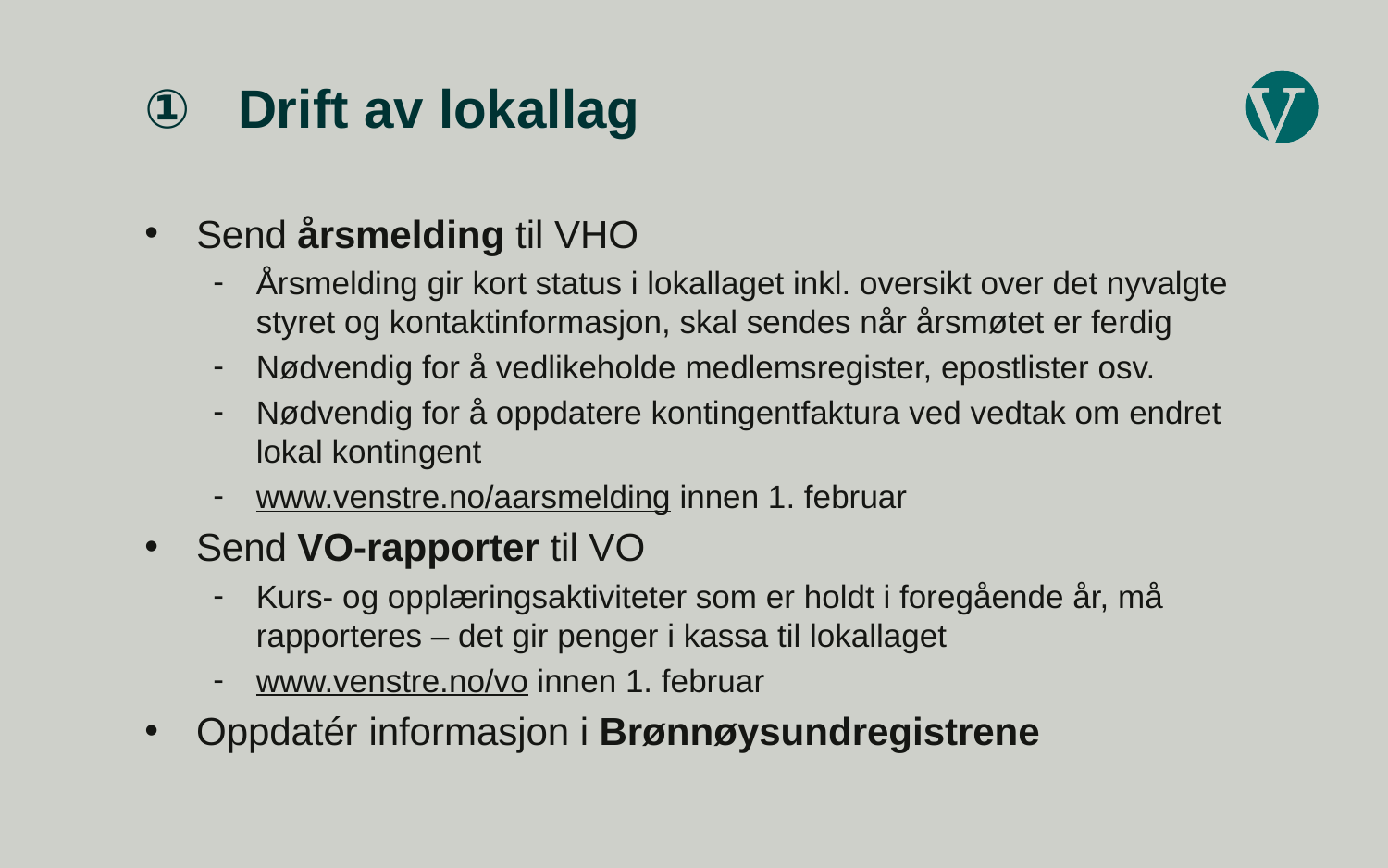

# Drift av lokallag
Send årsmelding til VHO
Årsmelding gir kort status i lokallaget inkl. oversikt over det nyvalgte styret og kontaktinformasjon, skal sendes når årsmøtet er ferdig
Nødvendig for å vedlikeholde medlemsregister, epostlister osv.
Nødvendig for å oppdatere kontingentfaktura ved vedtak om endret lokal kontingent
www.venstre.no/aarsmelding innen 1. februar
Send VO-rapporter til VO
Kurs- og opplæringsaktiviteter som er holdt i foregående år, må rapporteres – det gir penger i kassa til lokallaget
www.venstre.no/vo innen 1. februar
Oppdatér informasjon i Brønnøysundregistrene